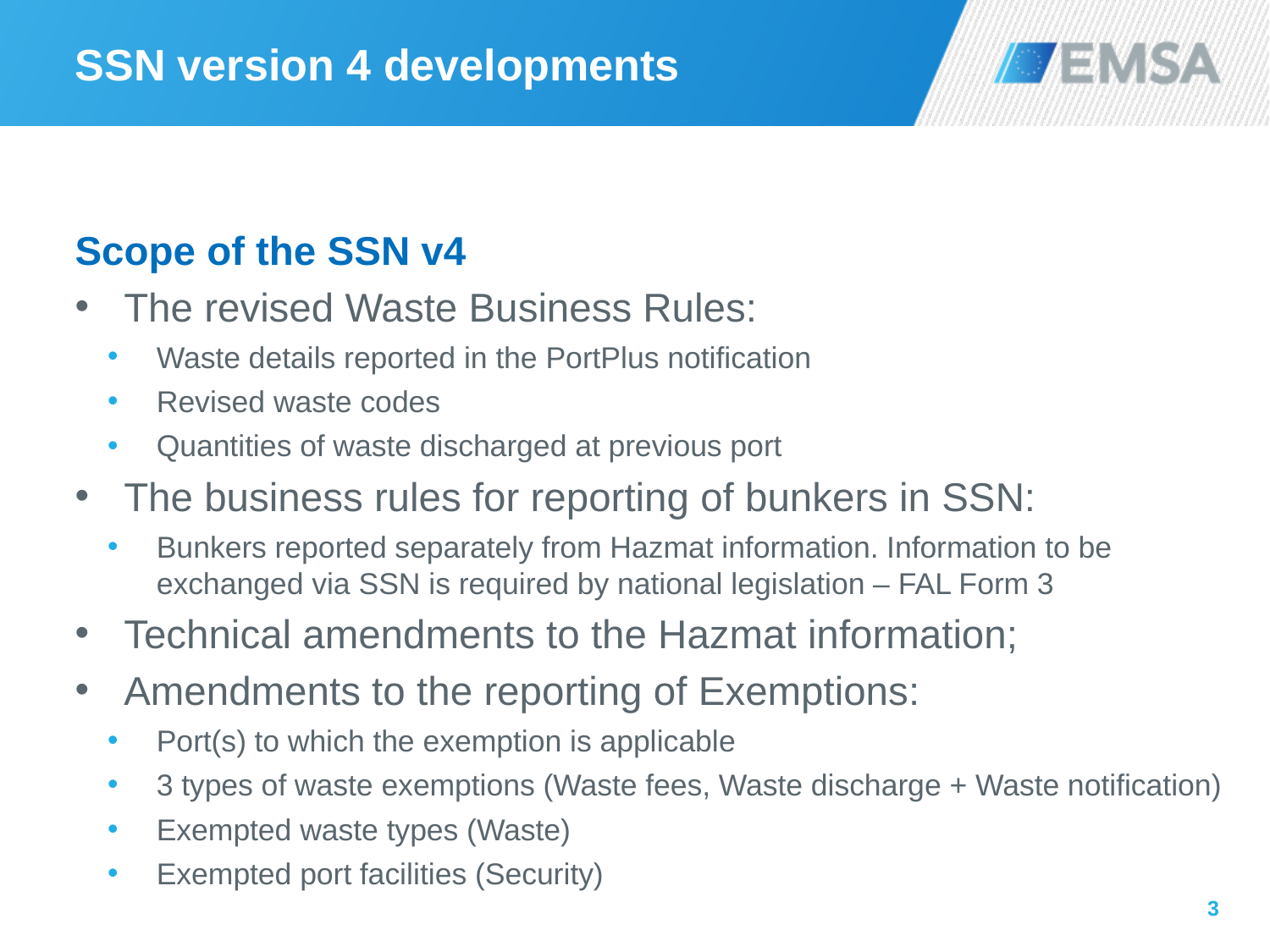

# SSN version 4 developments
Scope of the SSN v4
The revised Waste Business Rules:
Waste details reported in the PortPlus notification
Revised waste codes
Quantities of waste discharged at previous port
The business rules for reporting of bunkers in SSN:
Bunkers reported separately from Hazmat information. Information to be exchanged via SSN is required by national legislation – FAL Form 3
Technical amendments to the Hazmat information;
Amendments to the reporting of Exemptions:
Port(s) to which the exemption is applicable
3 types of waste exemptions (Waste fees, Waste discharge + Waste notification)
Exempted waste types (Waste)
Exempted port facilities (Security)
3